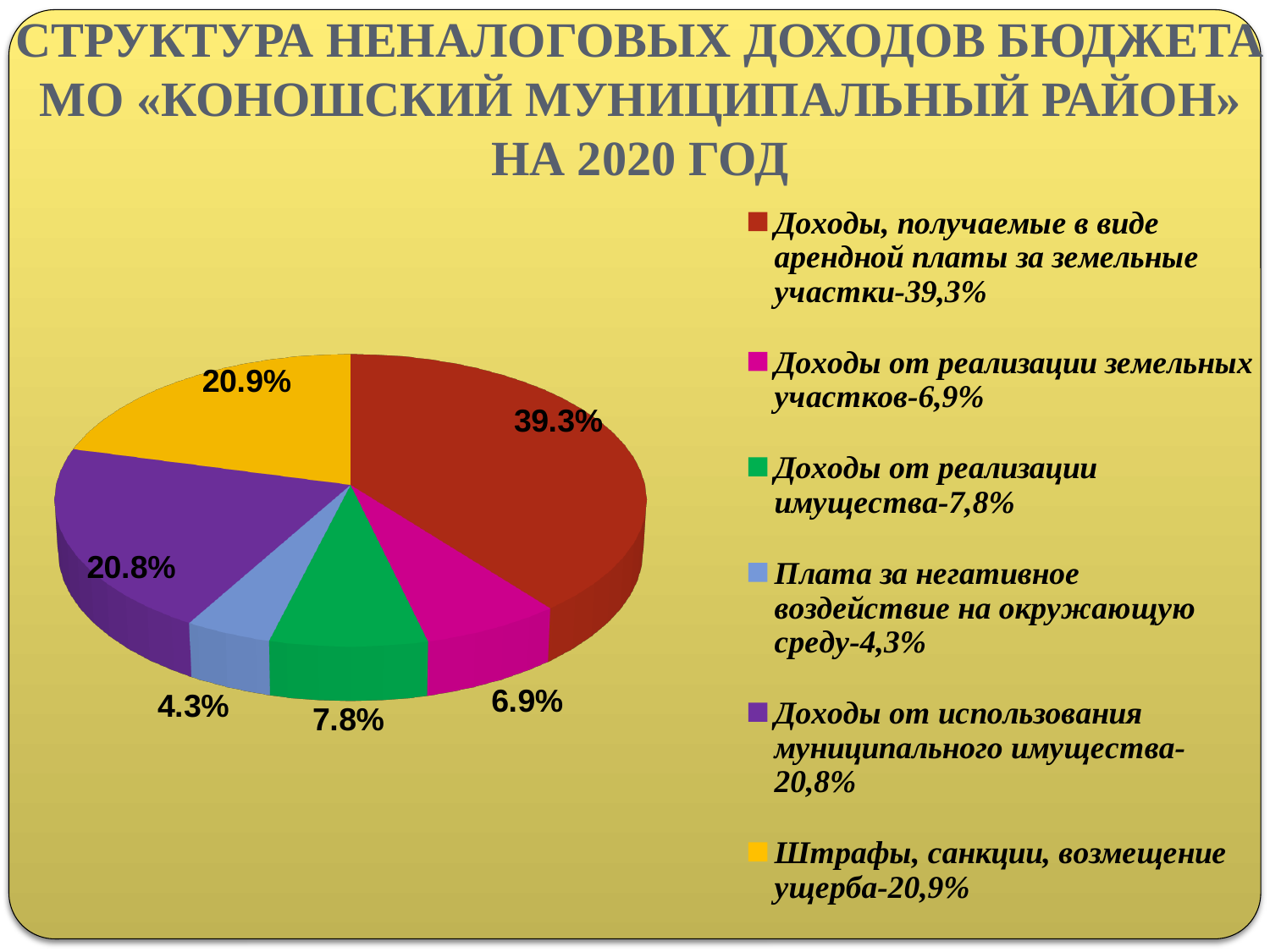

# СТРУКТУРА НЕНАЛОГОВЫХ ДОХОДОВ БЮДЖЕТА МО «КОНОШСКИЙ МУНИЦИПАЛЬНЫЙ РАЙОН» НА 2020 ГОД

[unsupported chart]